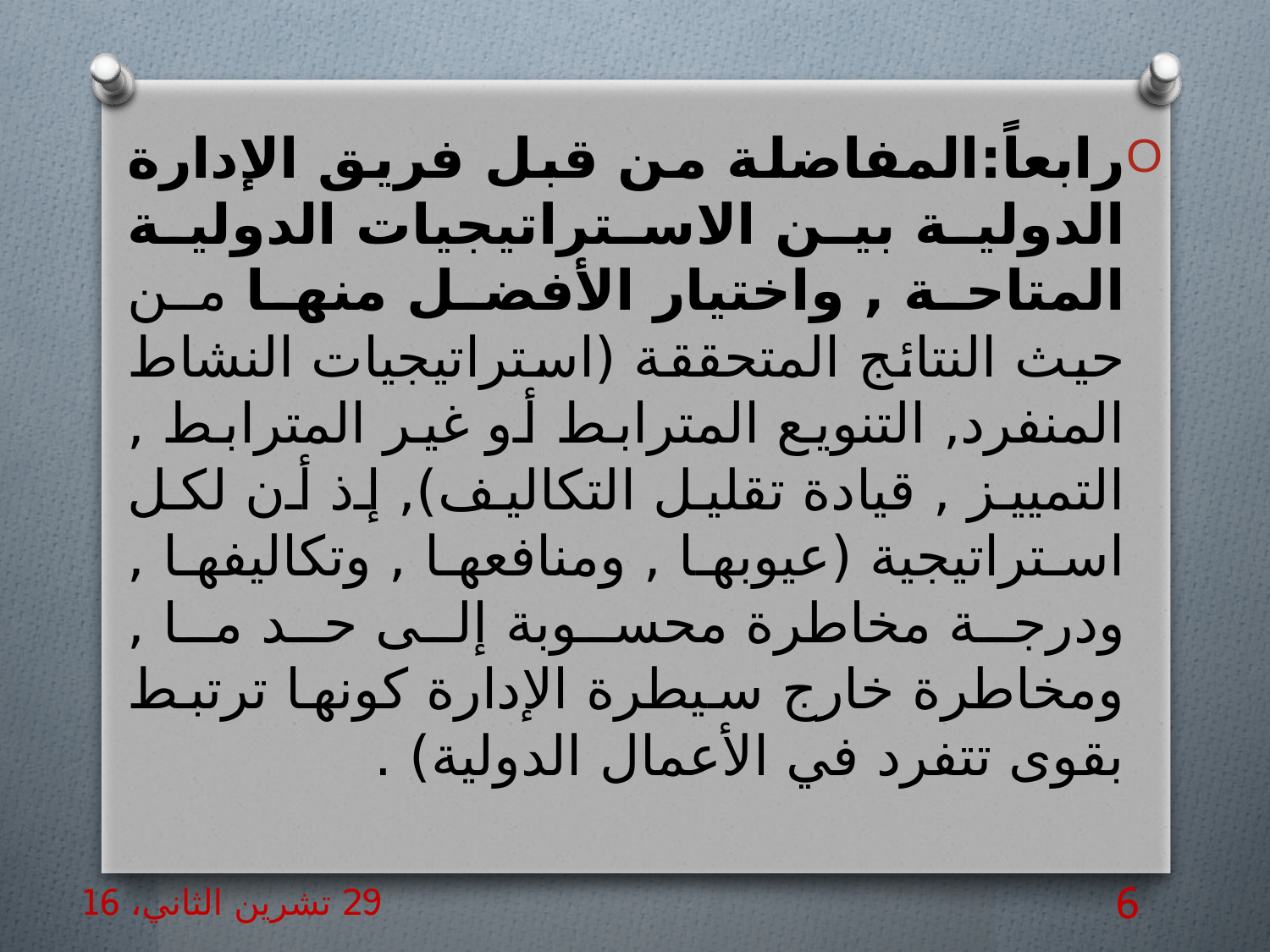

رابعاً:المفاضلة من قبل فريق الإدارة الدولية بين الاستراتيجيات الدولية المتاحة , واختيار الأفضل منها من حيث النتائج المتحققة (استراتيجيات النشاط المنفرد, التنويع المترابط أو غير المترابط , التمييز , قيادة تقليل التكاليف), إذ أن لكل استراتيجية (عيوبها , ومنافعها , وتكاليفها , ودرجة مخاطرة محسوبة إلى حد ما , ومخاطرة خارج سيطرة الإدارة كونها ترتبط بقوى تتفرد في الأعمال الدولية) .
29 تشرين الثاني، 16
6